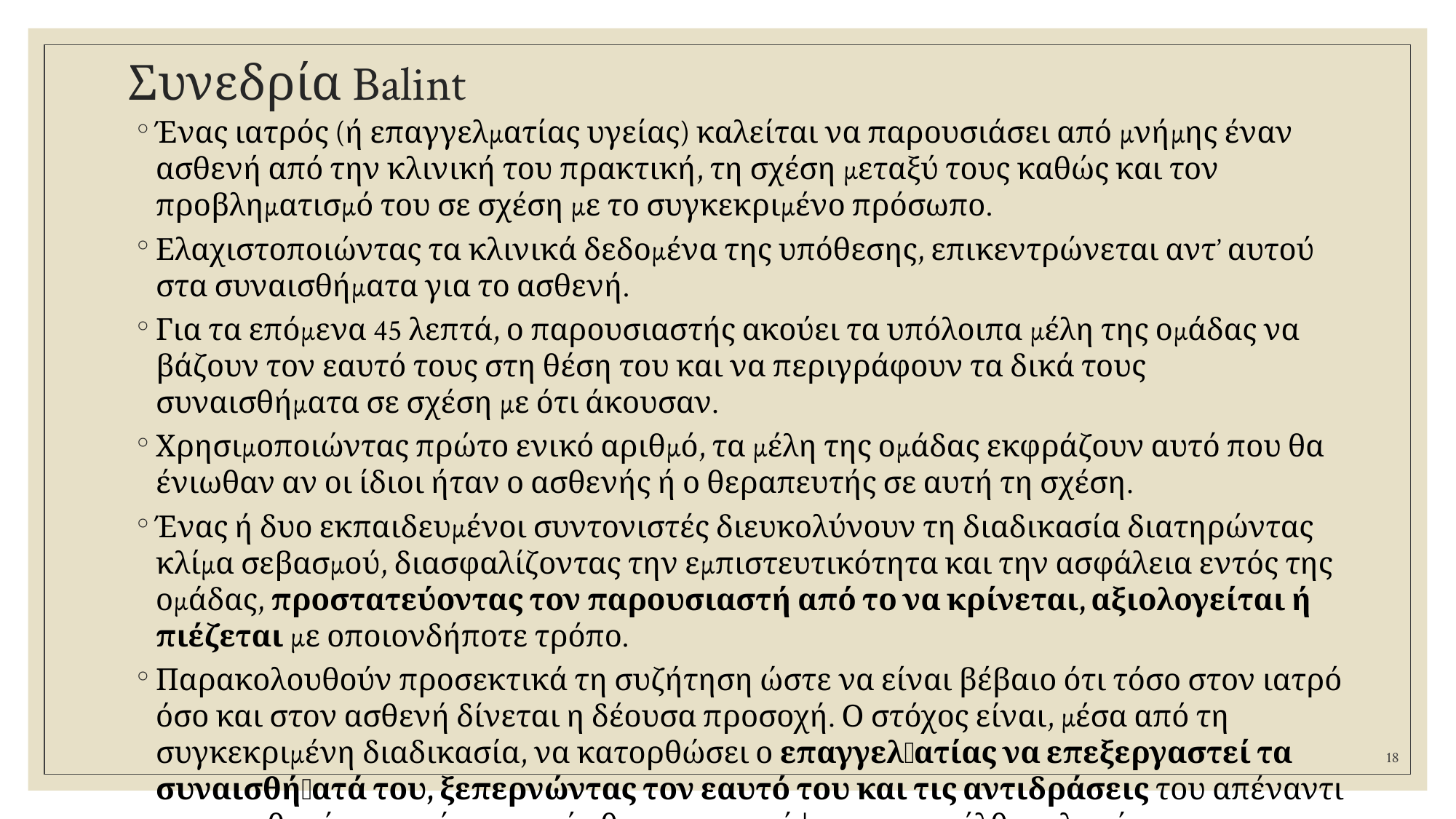

# Συνεδρία Balint
Ένας ιατρός (ή επαγγελματίας υγείας) καλείται να παρουσιάσει από μνήμης έναν ασθενή από την κλινική του πρακτική, τη σχέση μεταξύ τους καθώς και τον προβληματισμό του σε σχέση με το συγκεκριμένο πρόσωπο.
Ελαχιστοποιώντας τα κλινικά δεδομένα της υπόθεσης, επικεντρώνεται αντ’ αυτού στα συναισθήματα για το ασθενή.
Για τα επόμενα 45 λεπτά, ο παρουσιαστής ακούει τα υπόλοιπα μέλη της ομάδας να βάζουν τον εαυτό τους στη θέση του και να περιγράφουν τα δικά τους συναισθήματα σε σχέση με ότι άκουσαν.
Χρησιμοποιώντας πρώτο ενικό αριθμό, τα μέλη της ομάδας εκφράζουν αυτό που θα ένιωθαν αν οι ίδιοι ήταν ο ασθενής ή ο θεραπευτής σε αυτή τη σχέση.
Ένας ή δυο εκπαιδευμένοι συντονιστές διευκολύνουν τη διαδικασία διατηρώντας κλίμα σεβασμού, διασφαλίζοντας την εμπιστευτικότητα και την ασφάλεια εντός της ομάδας, προστατεύοντας τον παρουσιαστή από το να κρίνεται, αξιολογείται ή πιέζεται με οποιονδήποτε τρόπο.
Παρακολουθούν προσεκτικά τη συζήτηση ώστε να είναι βέβαιο ότι τόσο στον ιατρό όσο και στον ασθενή δίνεται η δέουσα προσοχή. Ο στόχος είναι, μέσα από τη συγκεκριμένη διαδικασία, να κατορθώσει ο επαγγελματίας να επεξεργαστεί τα συναισθήματά του, ξεπερνώντας τον εαυτό του και τις αντιδράσεις του απέναντι στον ασθενή, γεγονός το οποίο θα του επιτρέψει να επανέλθει πληρέστερα στον επαγγελματικό του ρόλο.
18